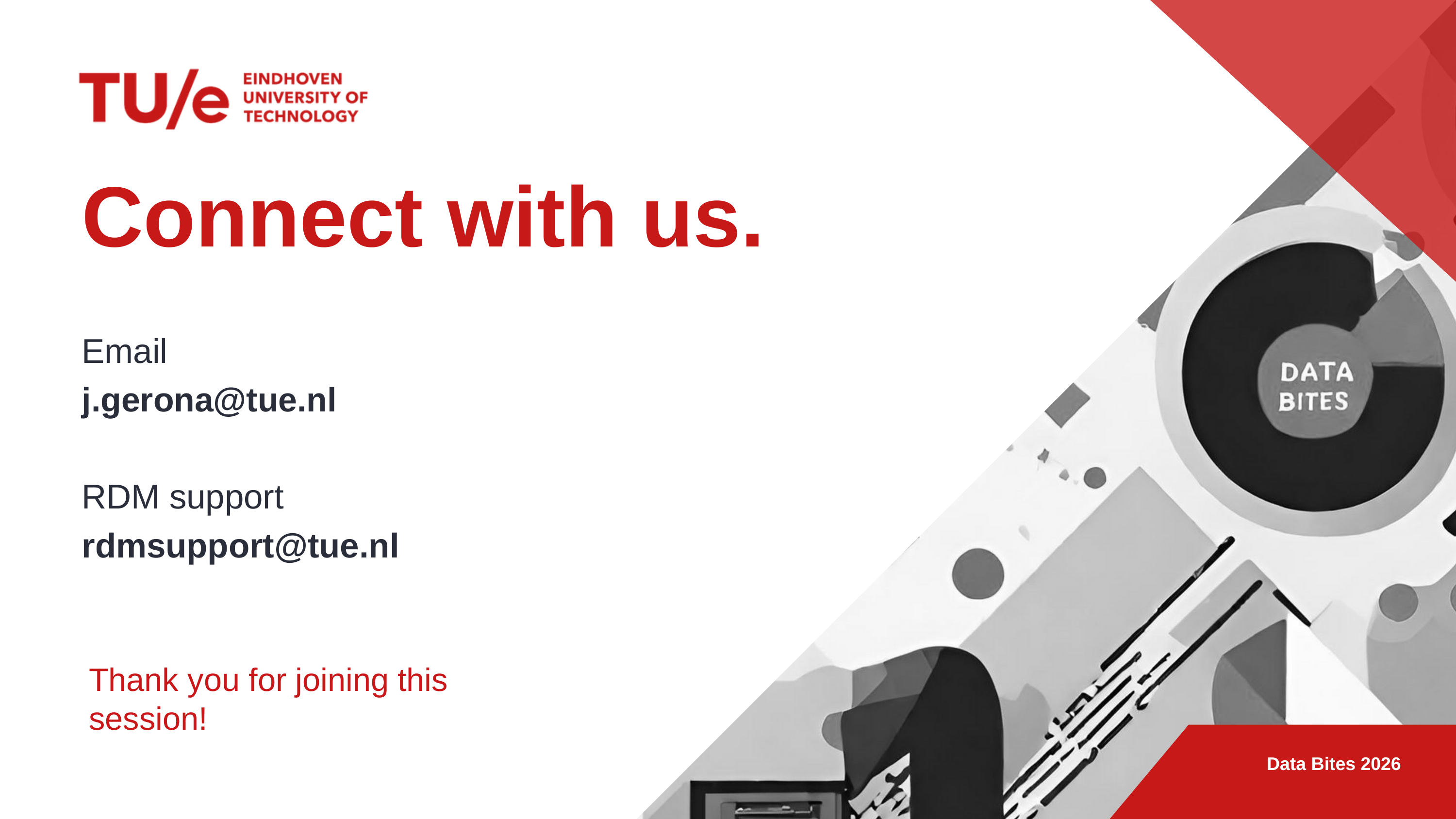

Connect with us.
Email
j.gerona@tue.nl
RDM support
rdmsupport@tue.nl
Thank you for joining this session!

Data Bites 2026